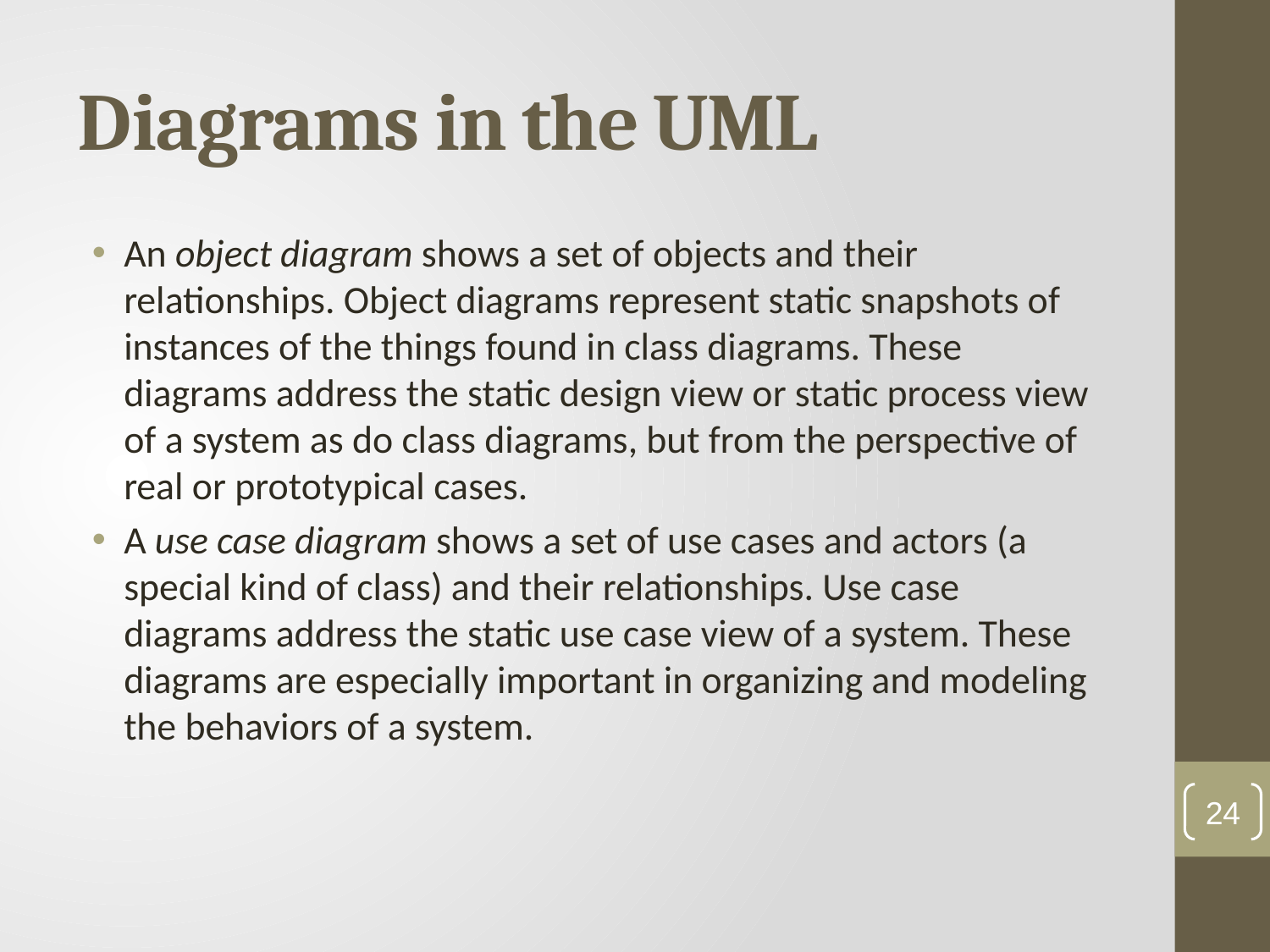

# Diagrams in the UML
An object diagram shows a set of objects and their relationships. Object diagrams represent static snapshots of instances of the things found in class diagrams. These diagrams address the static design view or static process view of a system as do class diagrams, but from the perspective of real or prototypical cases.
A use case diagram shows a set of use cases and actors (a special kind of class) and their relationships. Use case diagrams address the static use case view of a system. These diagrams are especially important in organizing and modeling the behaviors of a system.

24